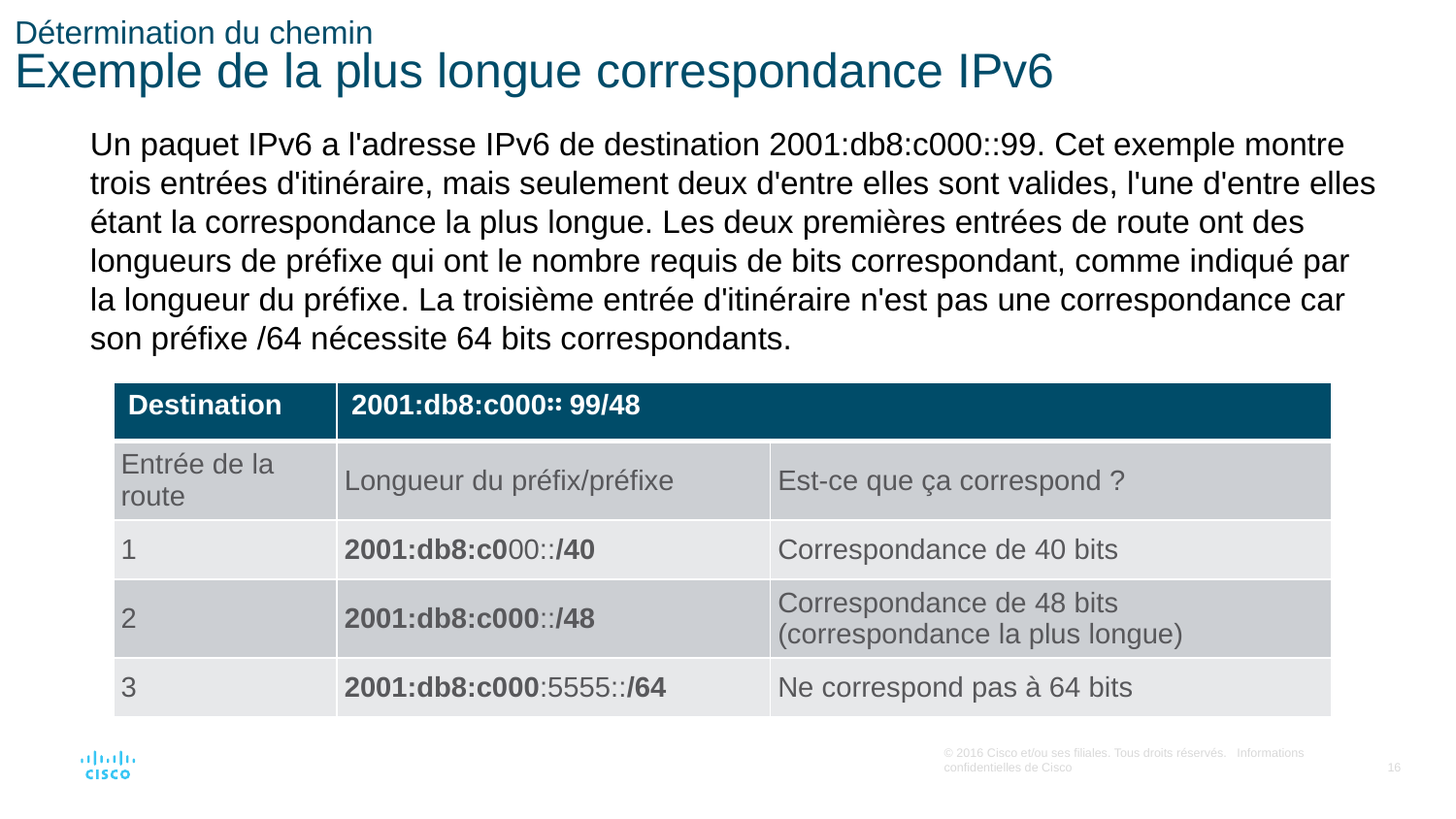

# Détermination du chemin Exemple de la plus longue correspondance IPv6
Un paquet IPv6 a l'adresse IPv6 de destination 2001:db8:c000::99. Cet exemple montre trois entrées d'itinéraire, mais seulement deux d'entre elles sont valides, l'une d'entre elles étant la correspondance la plus longue. Les deux premières entrées de route ont des longueurs de préfixe qui ont le nombre requis de bits correspondant, comme indiqué par la longueur du préfixe. La troisième entrée d'itinéraire n'est pas une correspondance car son préfixe /64 nécessite 64 bits correspondants.
| Destination | 2001:db8:c000። 99/48 |  |
| --- | --- | --- |
| Entrée de la route | Longueur du préfix/préfixe | Est-ce que ça correspond ? |
| 1 | 2001:db8:c000::/40 | Correspondance de 40 bits |
| 2 | 2001:db8:c000::/48 | Correspondance de 48 bits (correspondance la plus longue) |
| 3 | 2001:db8:c000:5555::/64 | Ne correspond pas à 64 bits |